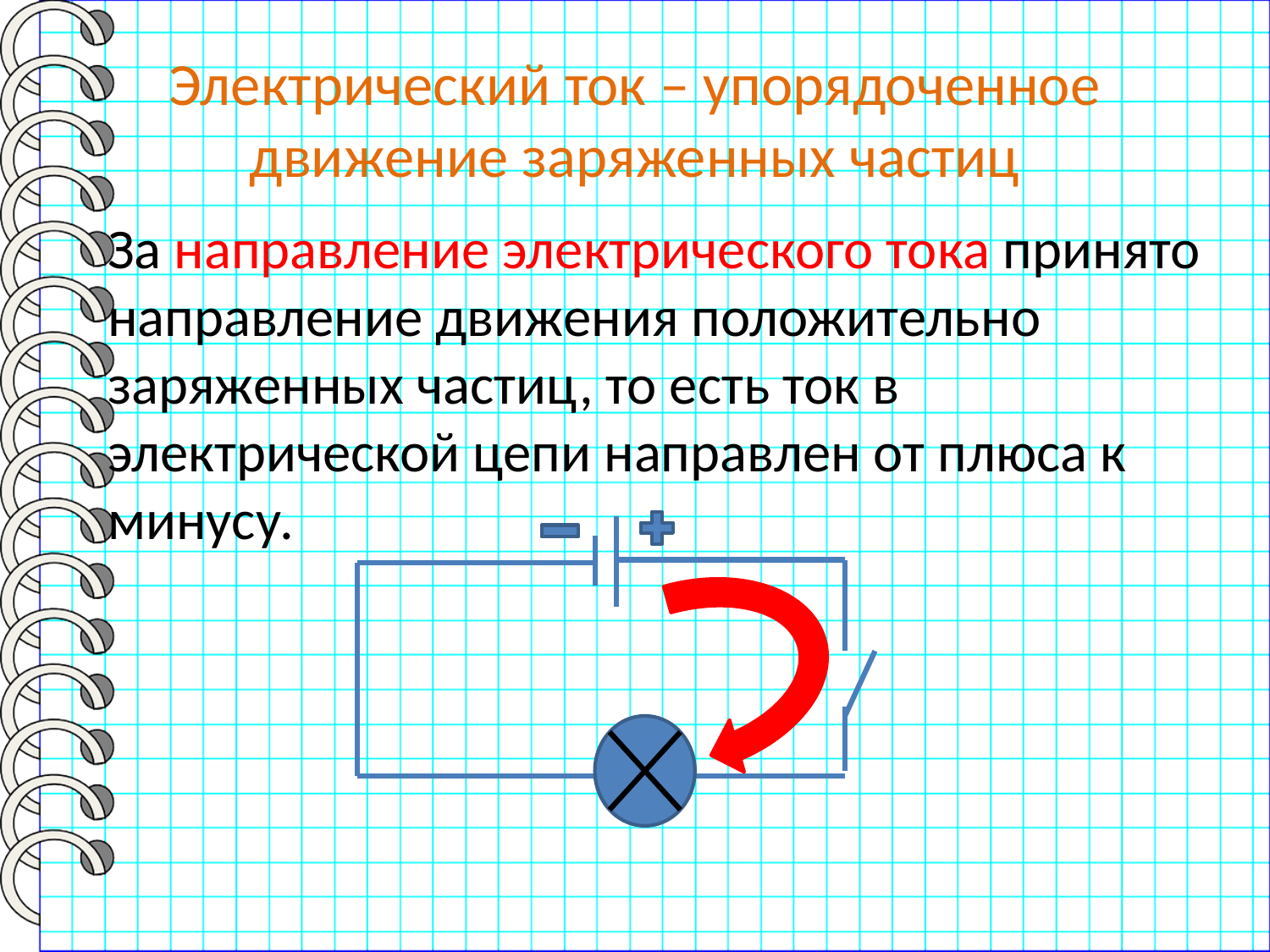

# Электрический ток – упорядоченное движение заряженных частиц
За направление электрического тока принято направление движения положительно заряженных частиц, то есть ток в электрической цепи направлен от плюса к минусу.